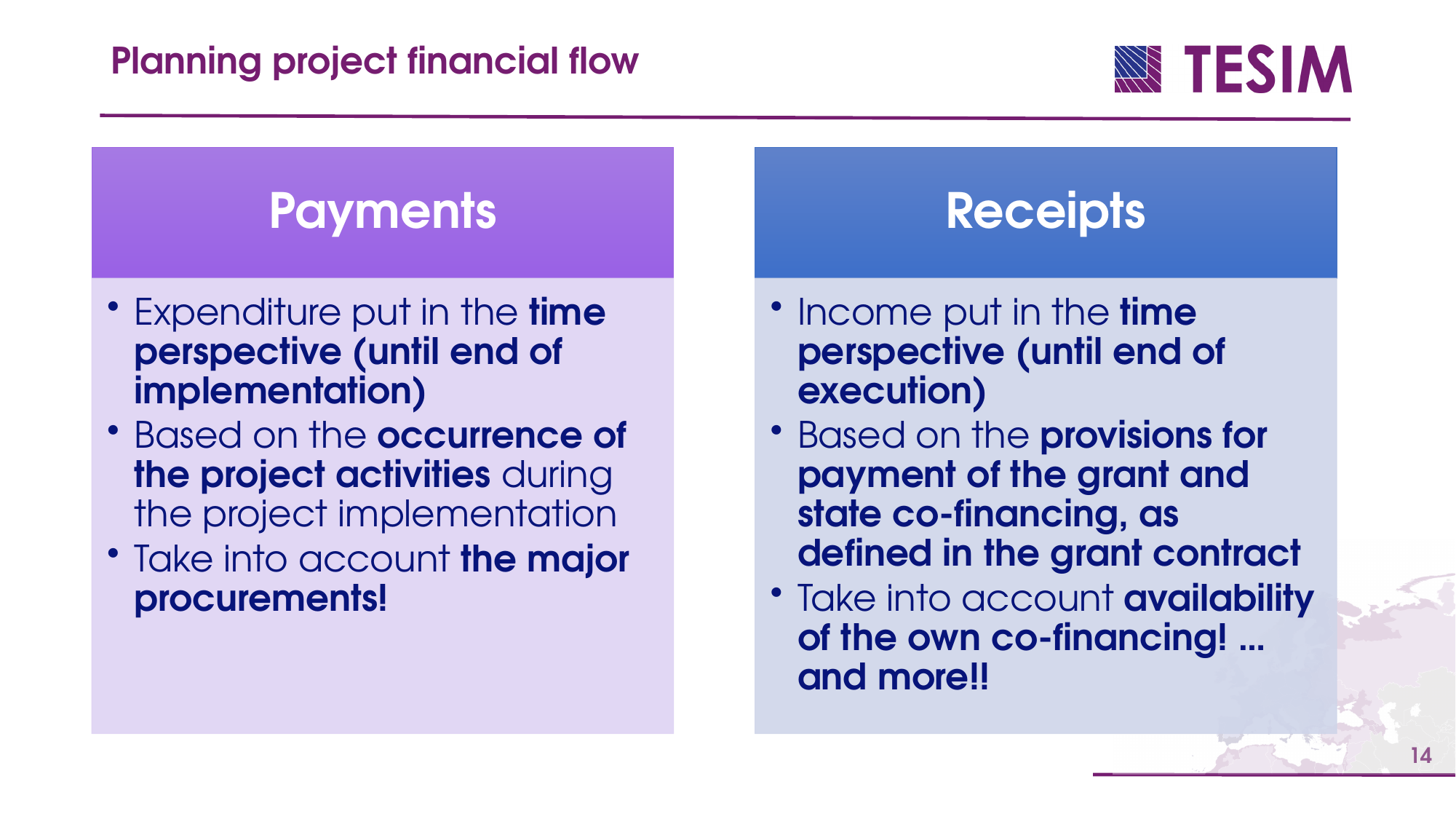

Planning project financial flow
Payments
Expenditure put in the time perspective (until end of implementation)
Based on the occurrence of the project activities during the project implementation
Take into account the major procurements!
Receipts
Income put in the time perspective (until end of execution)
Based on the provisions for payment of the grant and state co-financing, as defined in the grant contract
Take into account availability of the own co-financing! … and more!!